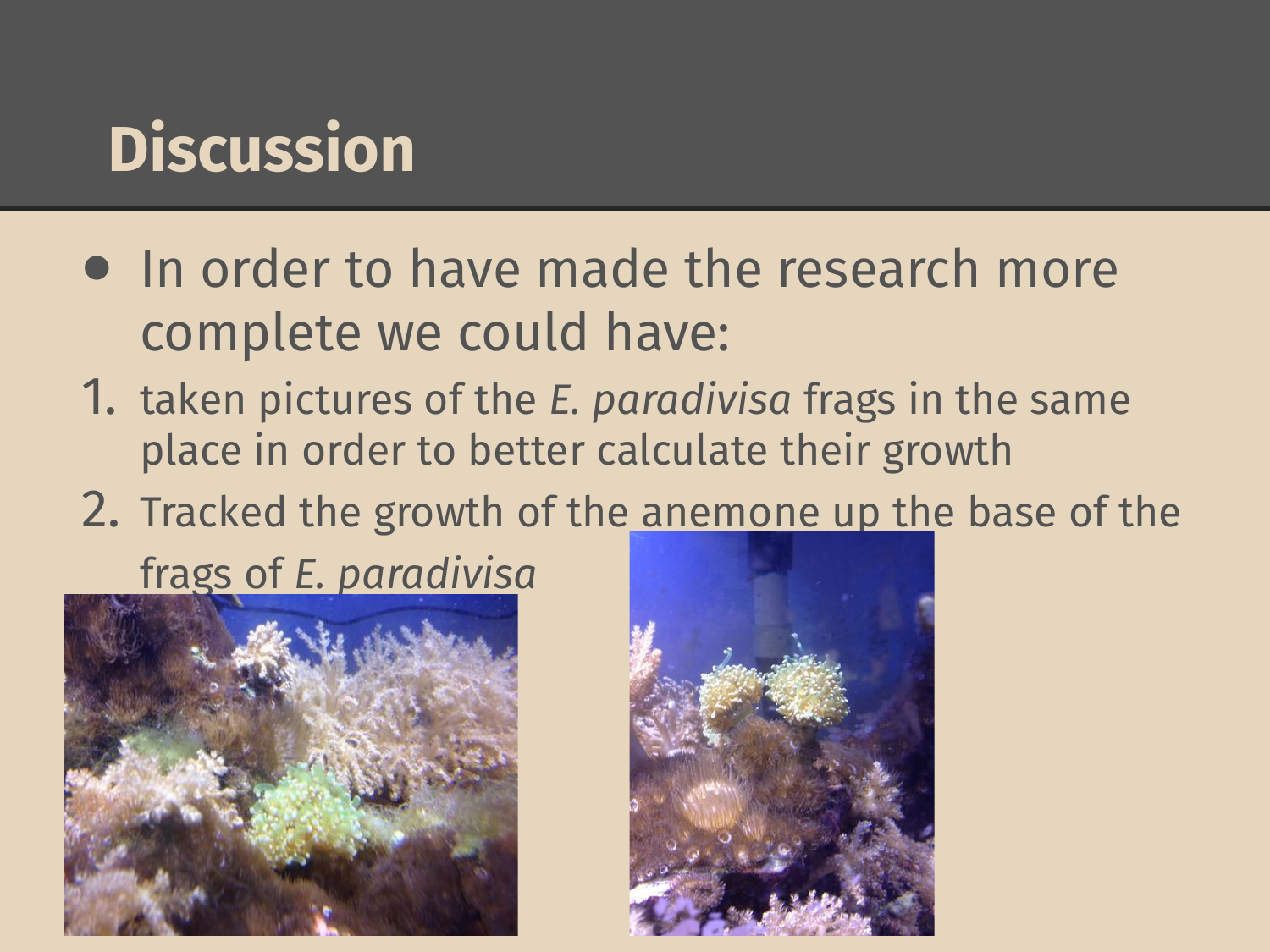

# Discussion
In order to have made the research more complete we could have:
taken pictures of the E. paradivisa frags in the same place in order to better calculate their growth
Tracked the growth of the anemone up the base of the frags of E. paradivisa